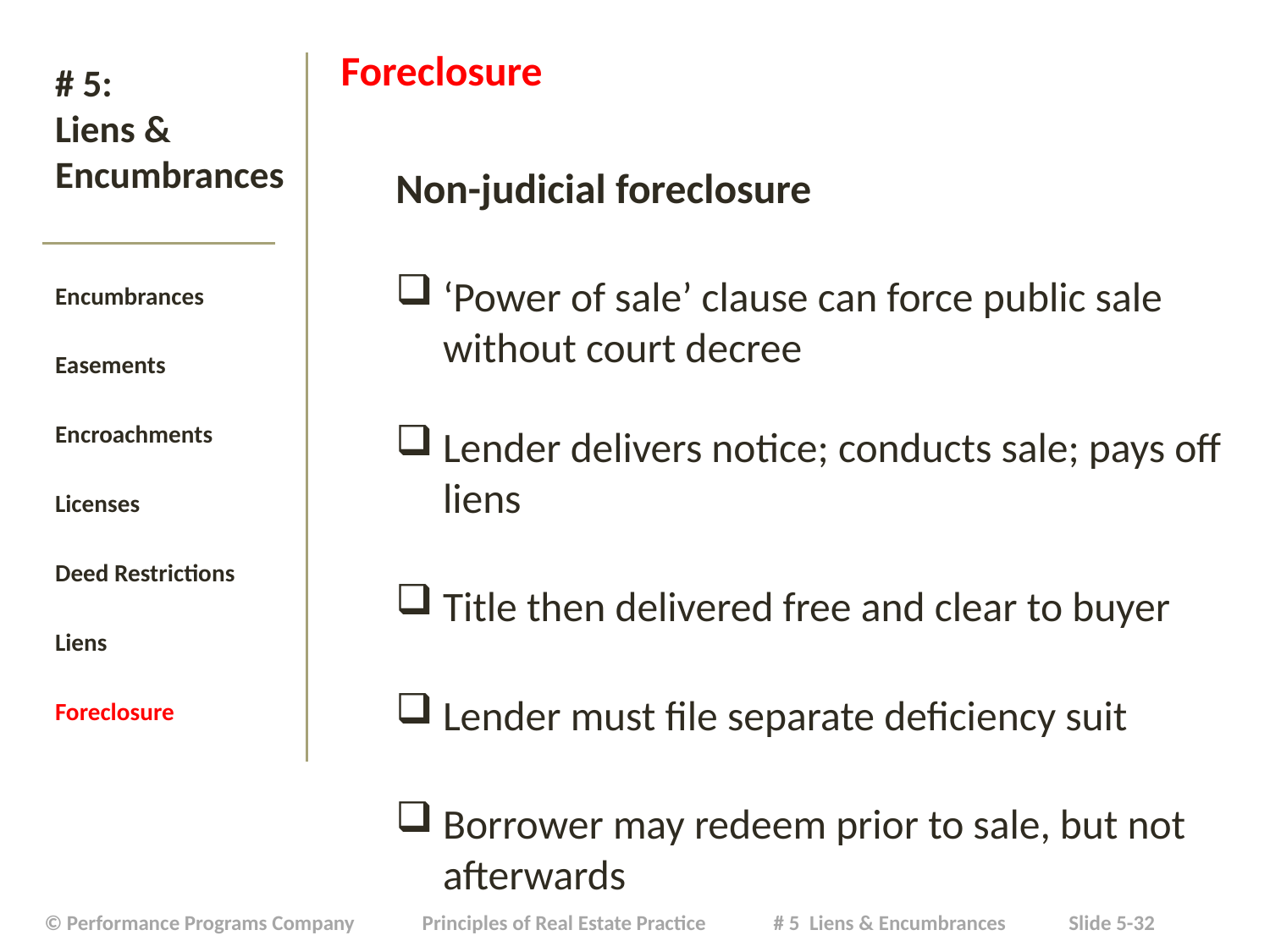

Foreclosure

Non-judicial foreclosure
‘Power of sale’ clause can force public sale without court decree
Lender delivers notice; conducts sale; pays off liens
Title then delivered free and clear to buyer
Lender must file separate deficiency suit
Borrower may redeem prior to sale, but not afterwards

# # 5: Liens & Encumbrances

Encumbrances

Easements

Encroachments

Licenses

Deed Restrictions

Liens

Foreclosure

| © Performance Programs Company Principles of Real Estate Practice # 5 Liens & Encumbrances Slide 5-32 |
| --- |